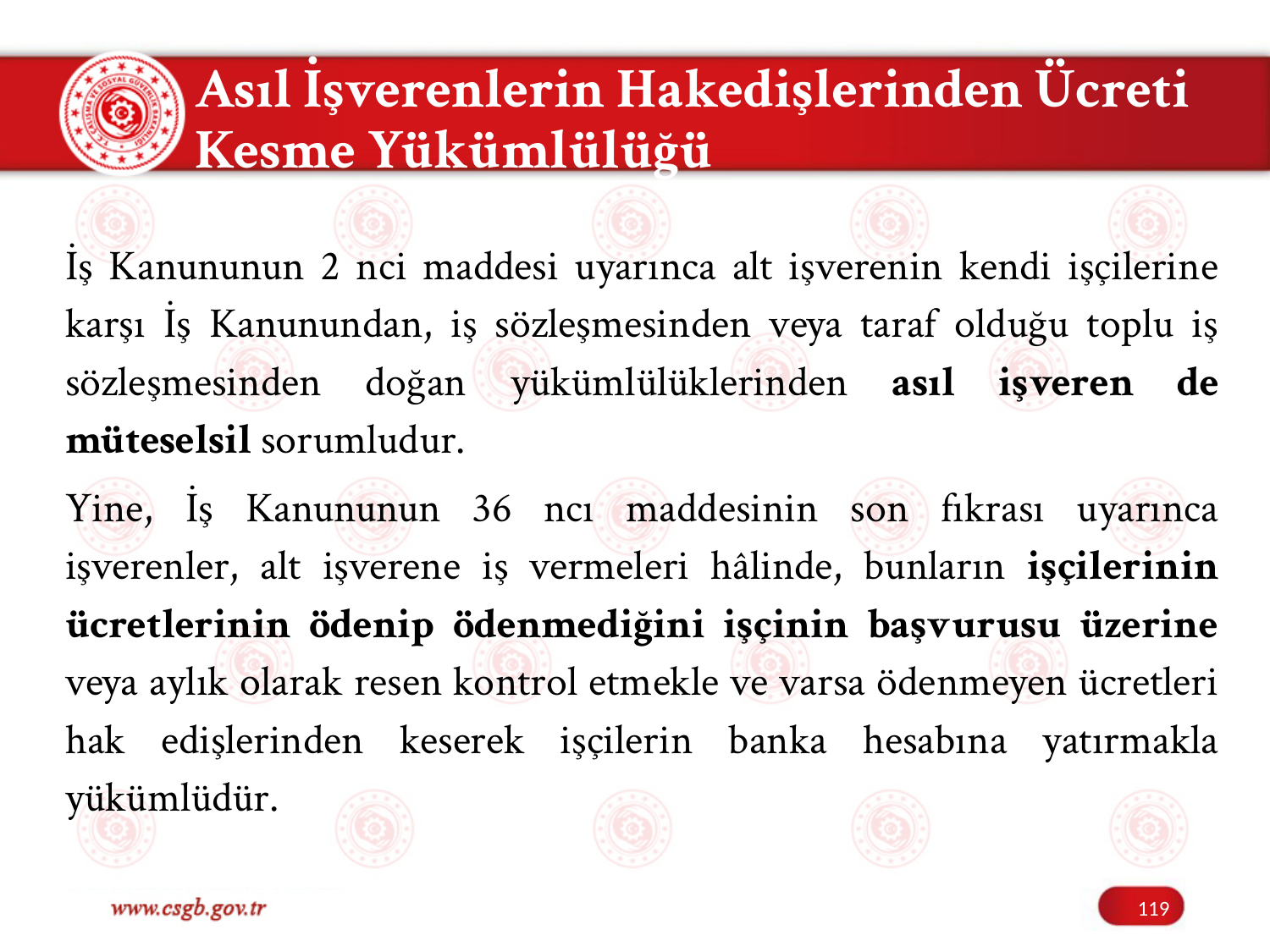

# Asıl İşverenlerin Hakedişlerinden Ücreti Kesme Yükümlülüğü
İş Kanununun 2 nci maddesi uyarınca alt işverenin kendi işçilerine karşı İş Kanunundan, iş sözleşmesinden veya taraf olduğu toplu iş sözleşmesinden doğan yükümlülüklerinden asıl işveren de müteselsil sorumludur.
Yine, İş Kanununun 36 ncı maddesinin son fıkrası uyarınca işverenler, alt işverene iş vermeleri hâlinde, bunların işçilerinin ücretlerinin ödenip ödenmediğini işçinin başvurusu üzerine veya aylık olarak resen kontrol etmekle ve varsa ödenmeyen ücretleri hak edişlerinden keserek işçilerin banka hesabına yatırmakla yükümlüdür.
119